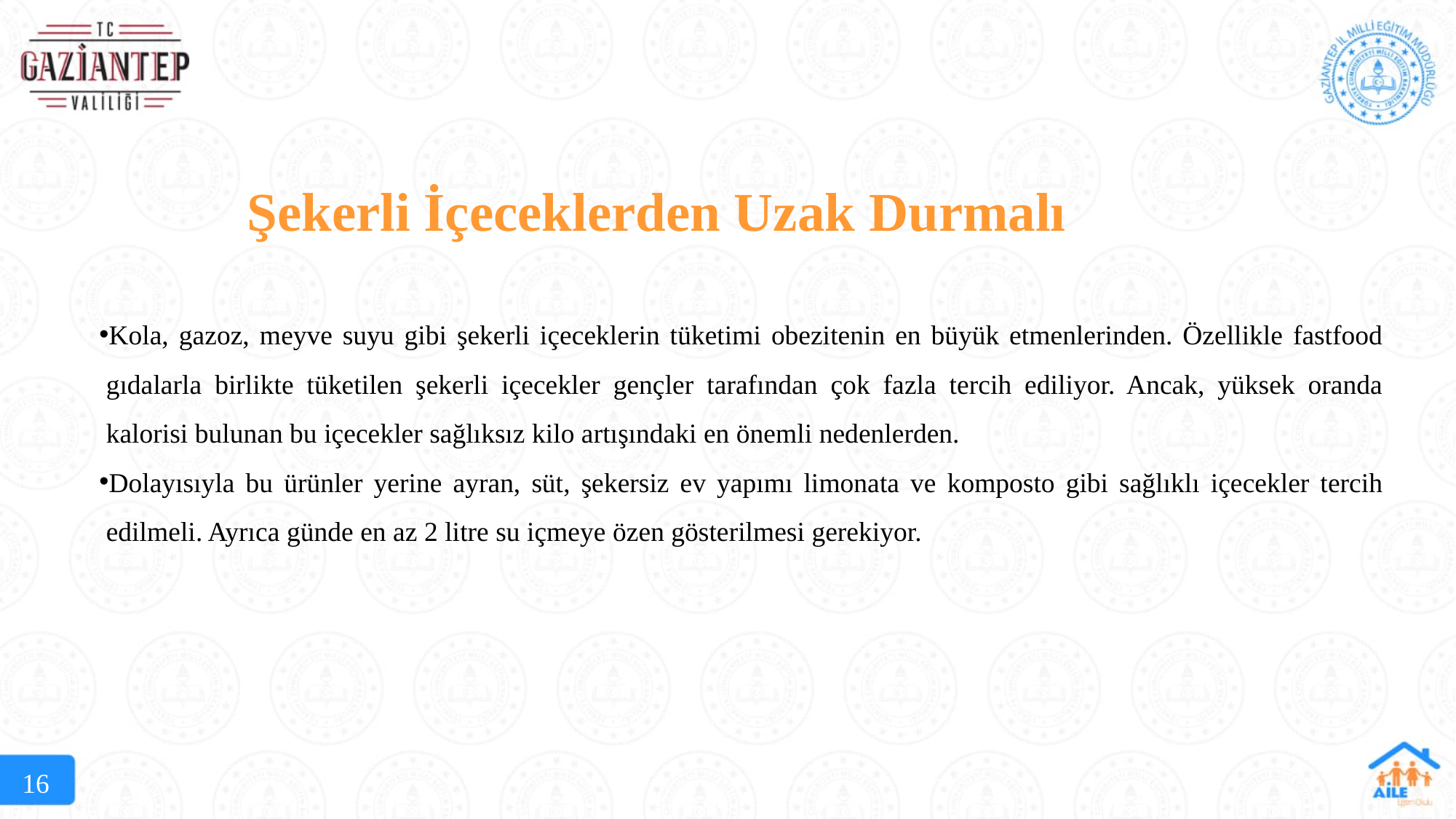

Şekerli İçeceklerden Uzak Durmalı
Kola, gazoz, meyve suyu gibi şekerli içeceklerin tüketimi obezitenin en büyük etmenlerinden. Özellikle fastfood gıdalarla birlikte tüketilen şekerli içecekler gençler tarafından çok fazla tercih ediliyor. Ancak, yüksek oranda kalorisi bulunan bu içecekler sağlıksız kilo artışındaki en önemli nedenlerden.
Dolayısıyla bu ürünler yerine ayran, süt, şekersiz ev yapımı limonata ve komposto gibi sağlıklı içecekler tercih edilmeli. Ayrıca günde en az 2 litre su içmeye özen gösterilmesi gerekiyor.

16